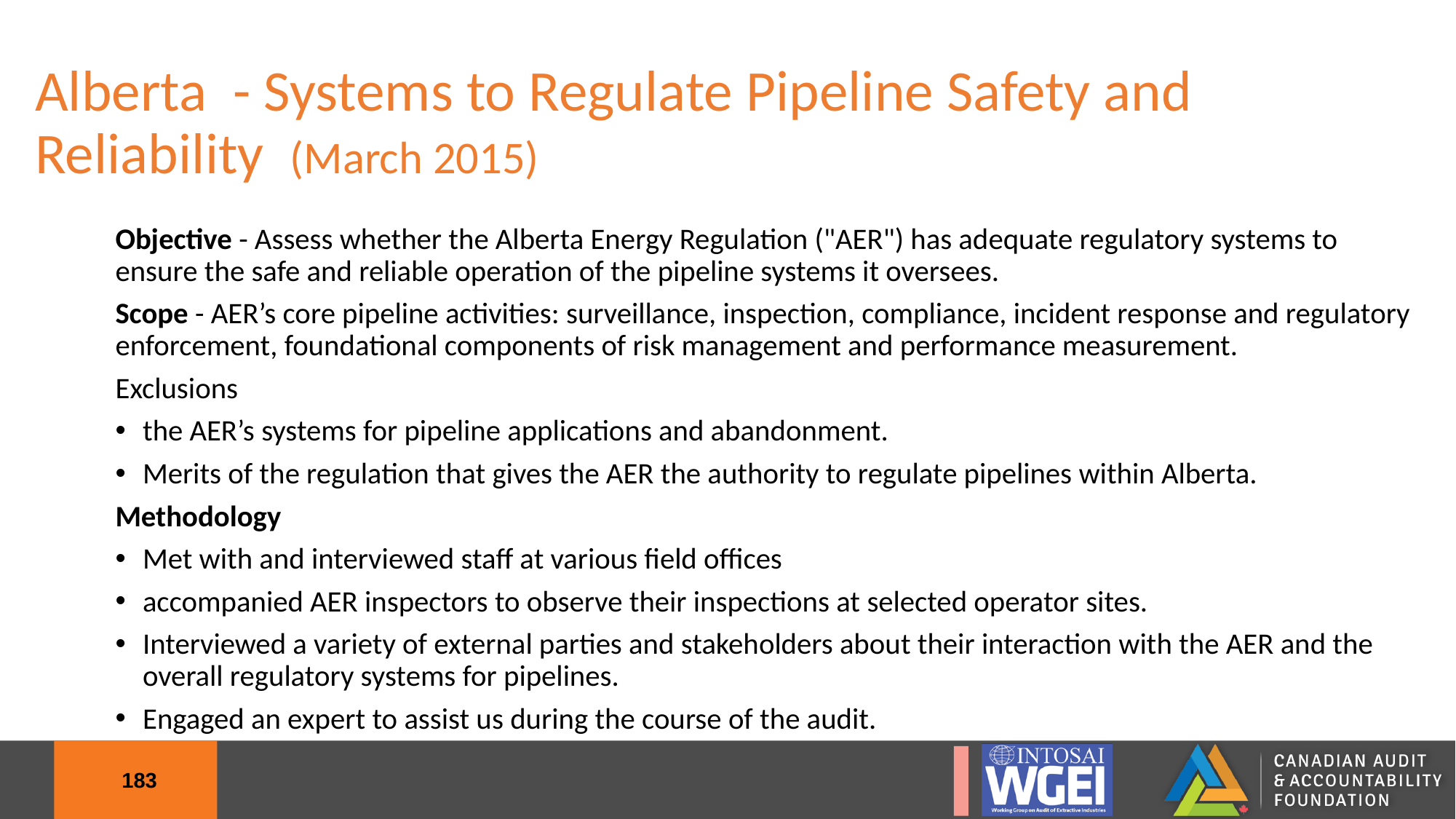

Alberta  - Systems to Regulate Pipeline Safety and Reliability  (March 2015)
Objective - Assess whether the Alberta Energy Regulation ("AER") has adequate regulatory systems to ensure the safe and reliable operation of the pipeline systems it oversees.
Scope - AER’s core pipeline activities: surveillance, inspection, compliance, incident response and regulatory enforcement, foundational components of risk management and performance measurement.
Exclusions
the AER’s systems for pipeline applications and abandonment.
Merits of the regulation that gives the AER the authority to regulate pipelines within Alberta.
Methodology
Met with and interviewed staff at various field offices
accompanied AER inspectors to observe their inspections at selected operator sites.
Interviewed a variety of external parties and stakeholders about their interaction with the AER and the overall regulatory systems for pipelines.
Engaged an expert to assist us during the course of the audit.